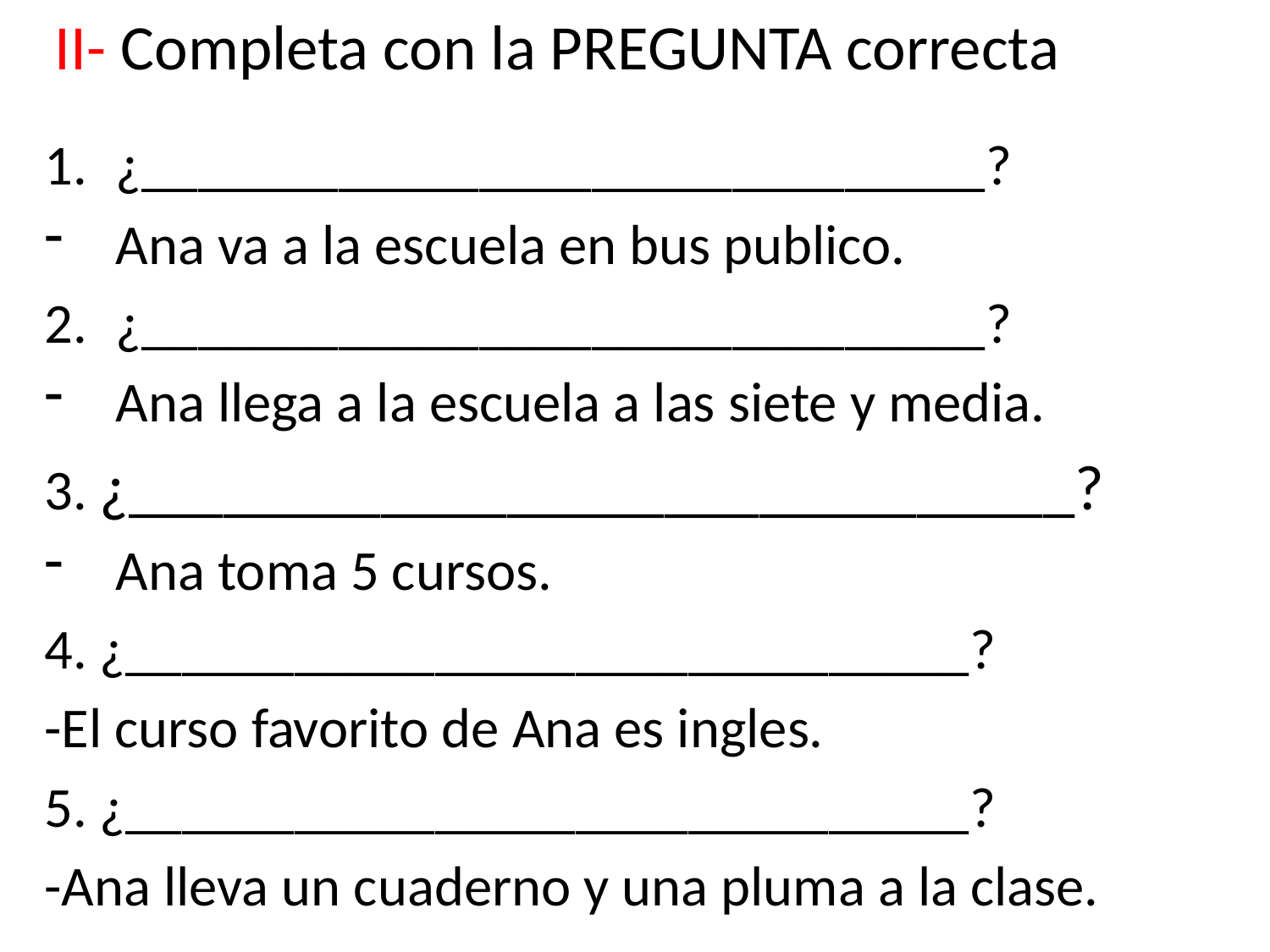

II- Completa con la PREGUNTA correcta
¿______________________________?
Ana va a la escuela en bus publico.
¿______________________________?
Ana llega a la escuela a las siete y media.
3. ¿______________________________?
Ana toma 5 cursos.
4. ¿______________________________?
-El curso favorito de Ana es ingles.
5. ¿______________________________?
-Ana lleva un cuaderno y una pluma a la clase.